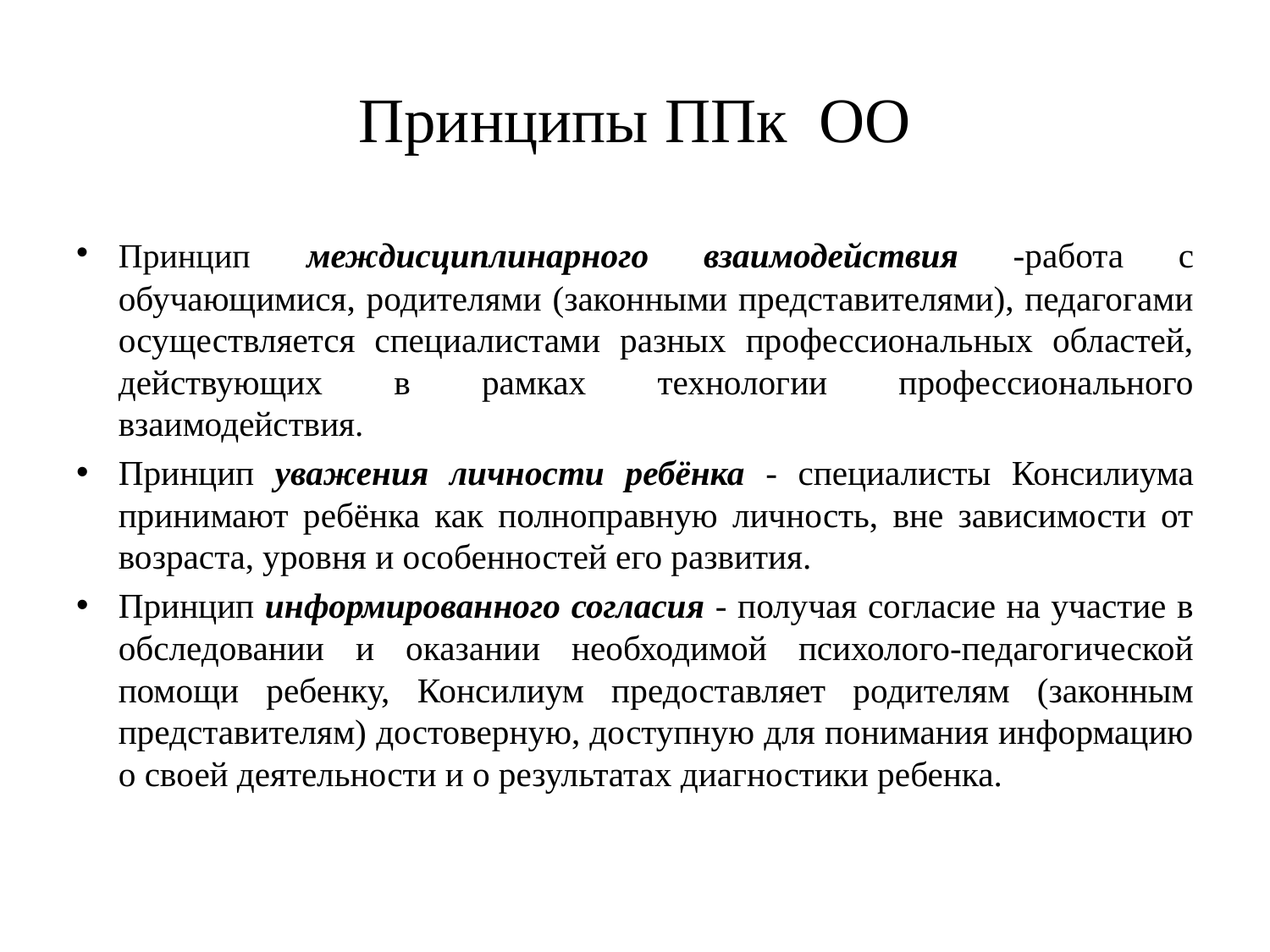

# Принципы ППк  ОО
Принцип междисциплинарного взаимодействия -работа с обучающимися, родителями (законными представителями), педагогами осуществляется специалистами разных профессиональных областей, действующих в рамках технологии профессионального взаимодействия.
Принцип уважения личности ребёнка - специалисты Консилиума принимают ребёнка как полноправную личность, вне зависимости от возраста, уровня и особенностей его развития.
Принцип информированного согласия - получая согласие на участие в обследовании и оказании необходимой психолого-педагогической помощи ребенку, Консилиум предоставляет родителям (законным представителям) достоверную, доступную для понимания информацию о своей деятельности и о результатах диагностики ребенка.